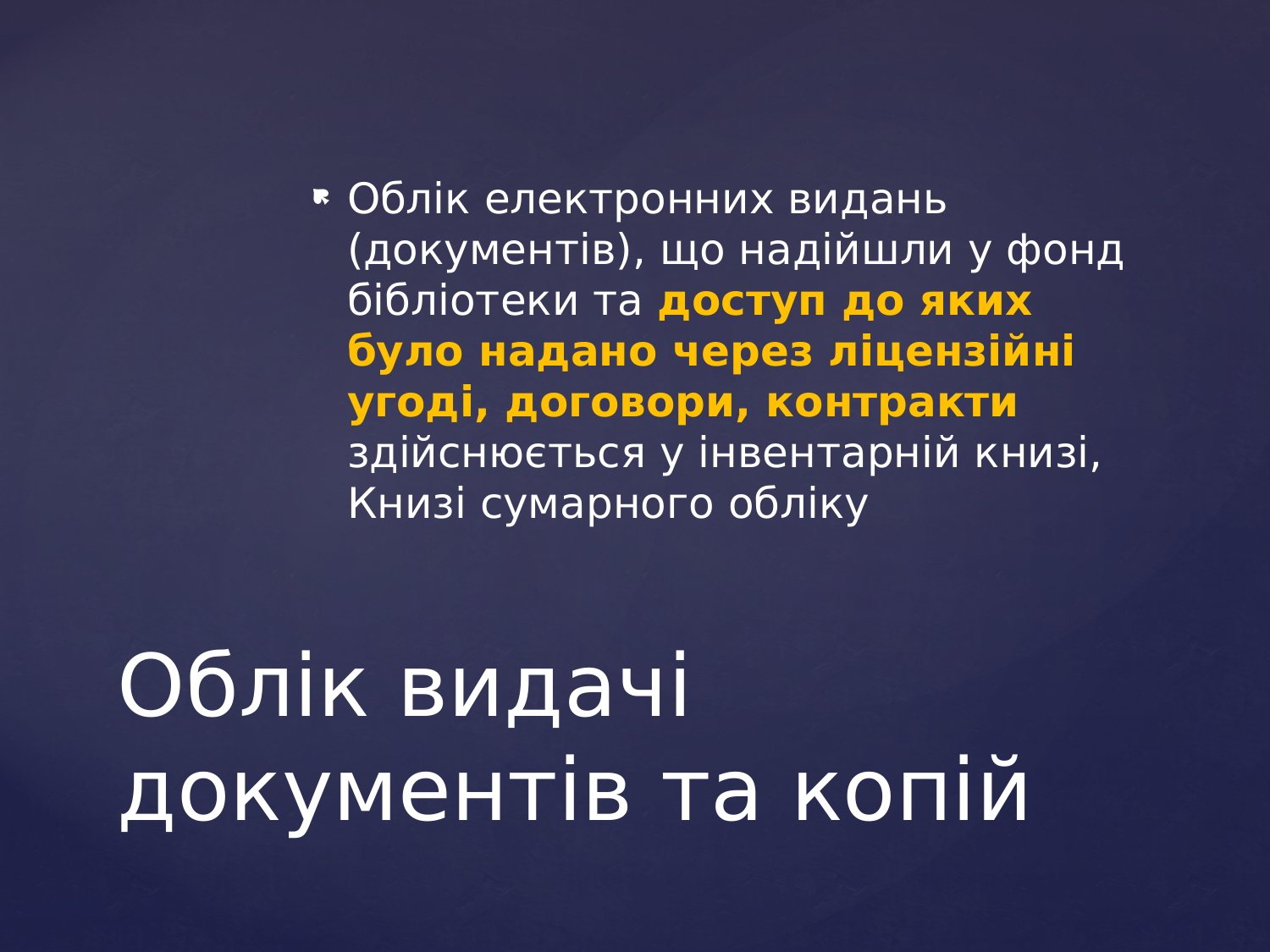

Облік електронних видань (документів), що надійшли у фонд бібліотеки та доступ до яких було надано через ліцензійні угоді, договори, контракти здійснюється у інвентарній книзі, Книзі сумарного обліку
# Облік видачі документів та копій